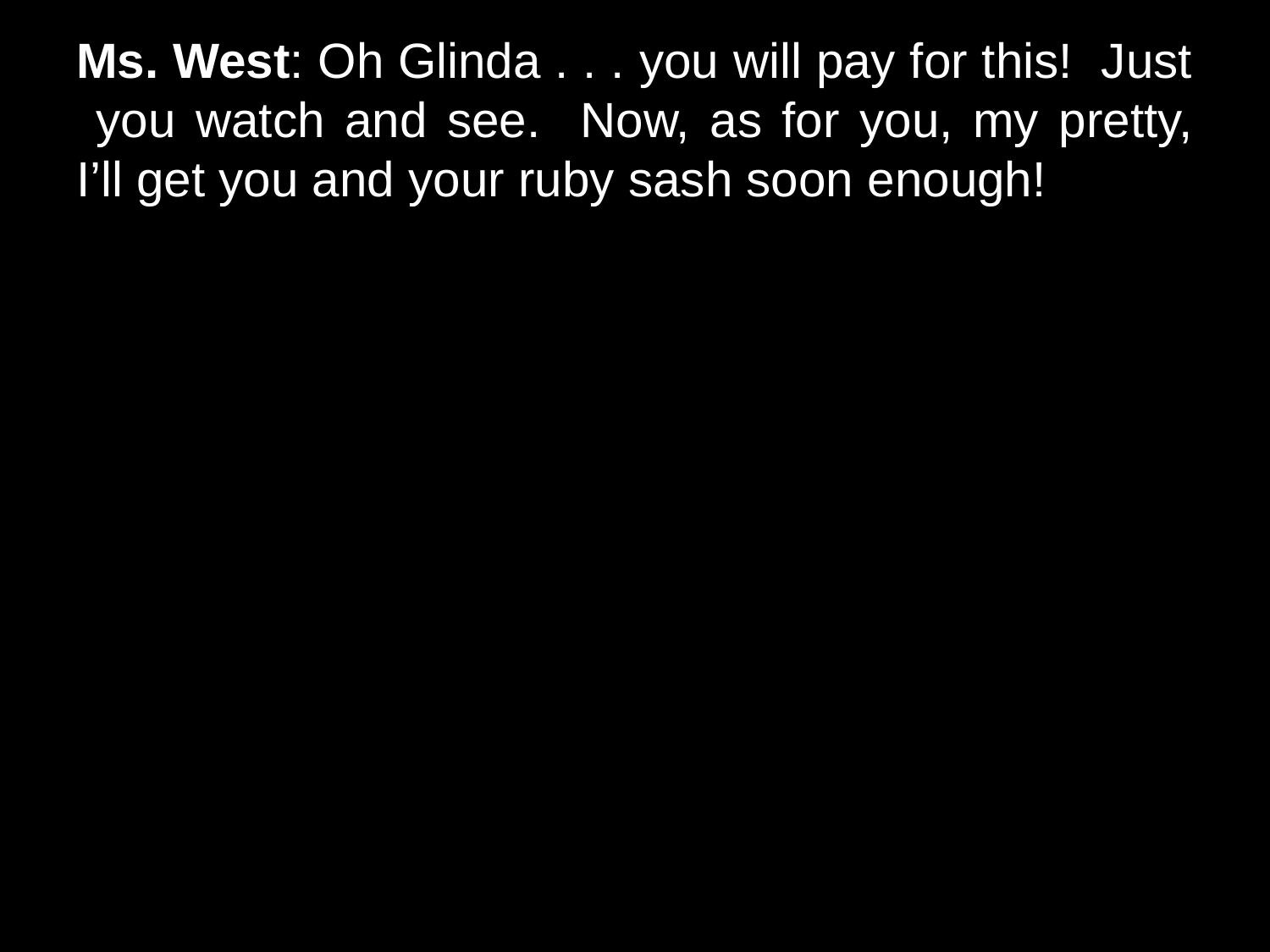

# Ms. West: Oh Glinda . . . you will pay for this!  Just  you watch and see.  Now, as for you, my pretty, I’ll get you and your ruby sash soon enough!